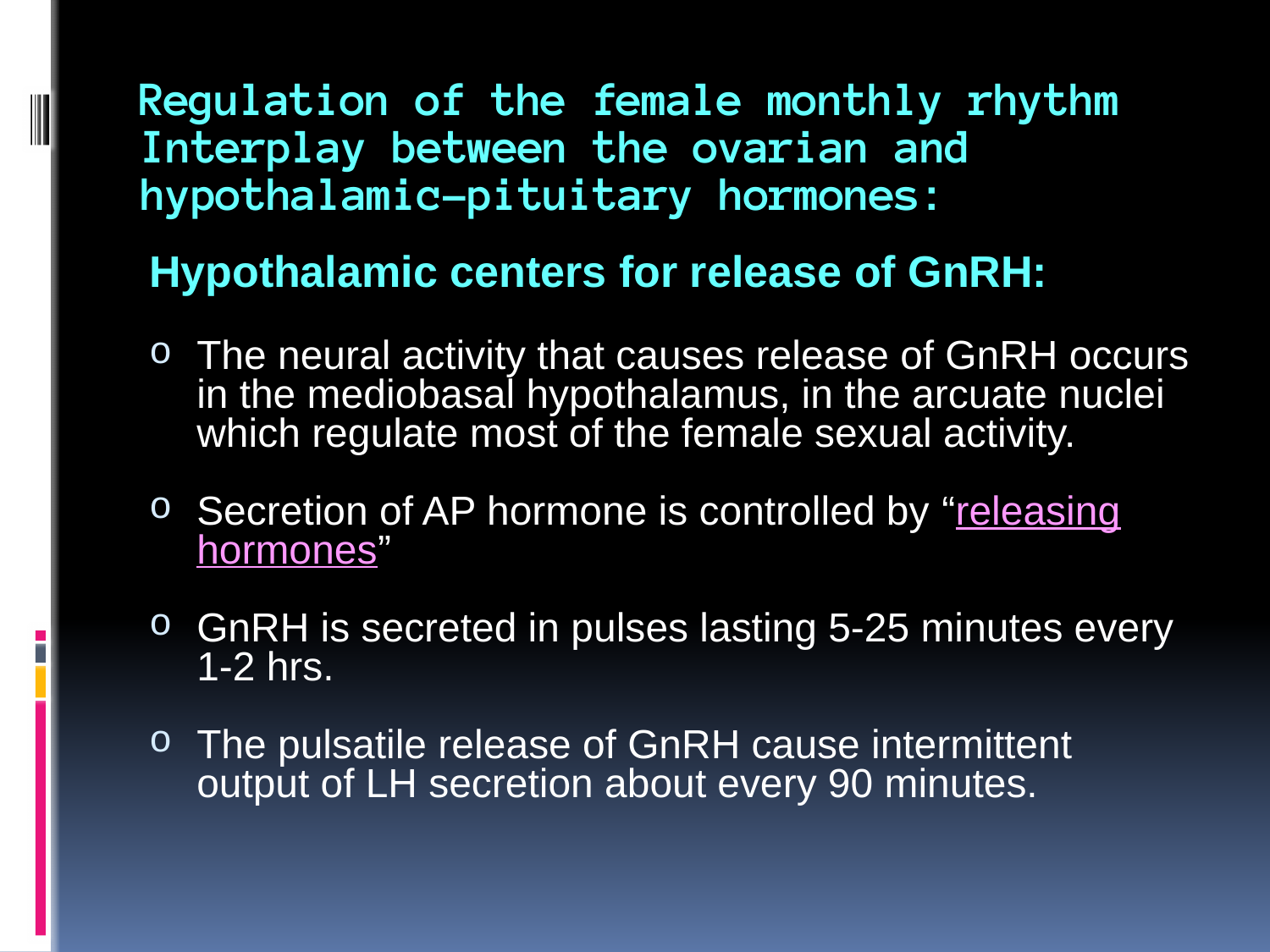

# Regulation of the female monthly rhythm Interplay between the ovarian and hypothalamic-pituitary hormones:
Hypothalamic centers for release of GnRH:

The neural activity that causes release of GnRH occurs in the mediobasal hypothalamus, in the arcuate nuclei which regulate most of the female sexual activity.

Secretion of AP hormone is controlled by “releasing hormones”

GnRH is secreted in pulses lasting 5-25 minutes every 1-2 hrs.

The pulsatile release of GnRH cause intermittent output of LH secretion about every 90 minutes.